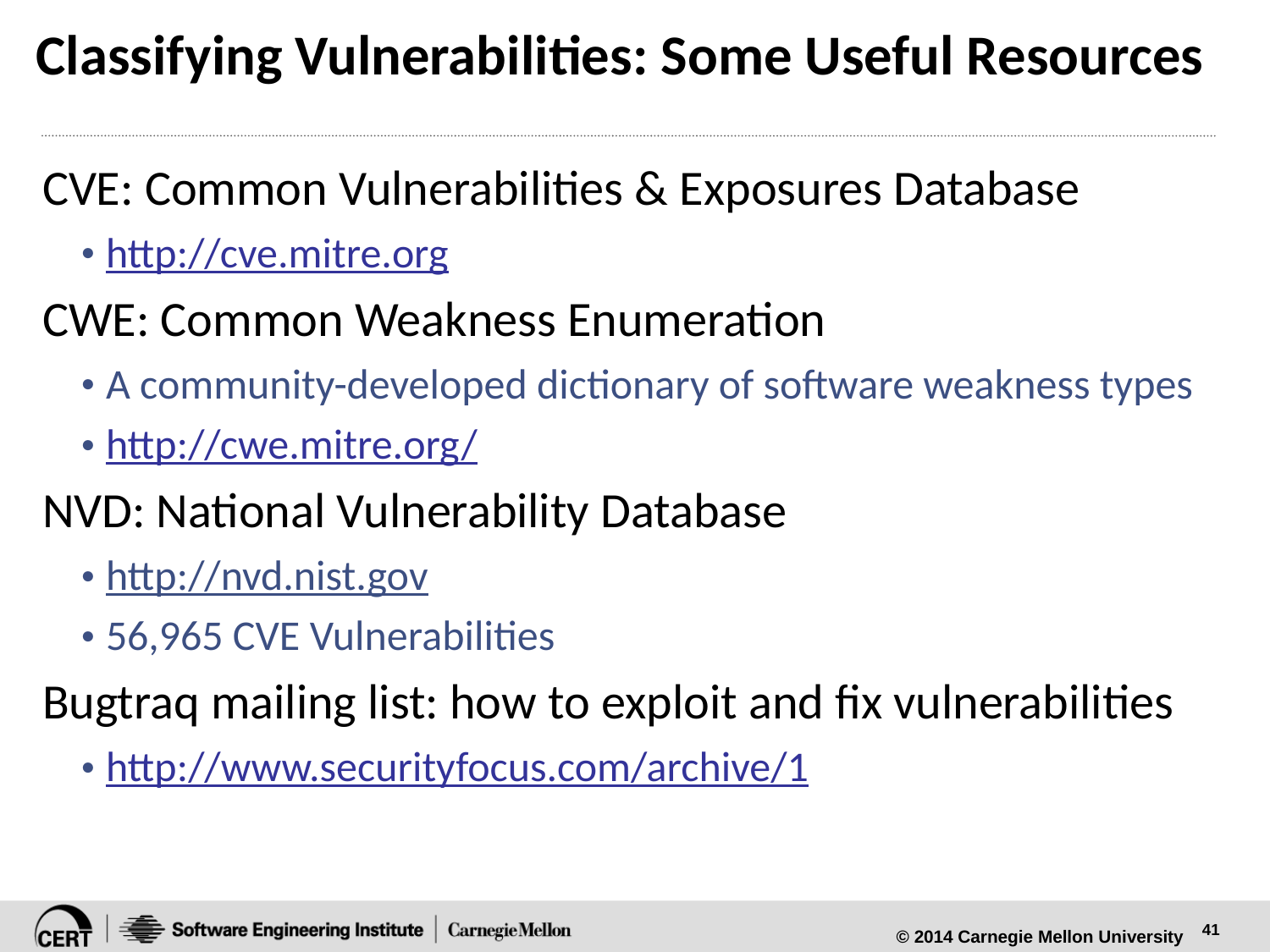

# Classifying Vulnerabilities: Some Useful Resources
CVE: Common Vulnerabilities & Exposures Database
http://cve.mitre.org
CWE: Common Weakness Enumeration
A community-developed dictionary of software weakness types
http://cwe.mitre.org/
NVD: National Vulnerability Database
http://nvd.nist.gov
56,965 CVE Vulnerabilities
Bugtraq mailing list: how to exploit and fix vulnerabilities
http://www.securityfocus.com/archive/1